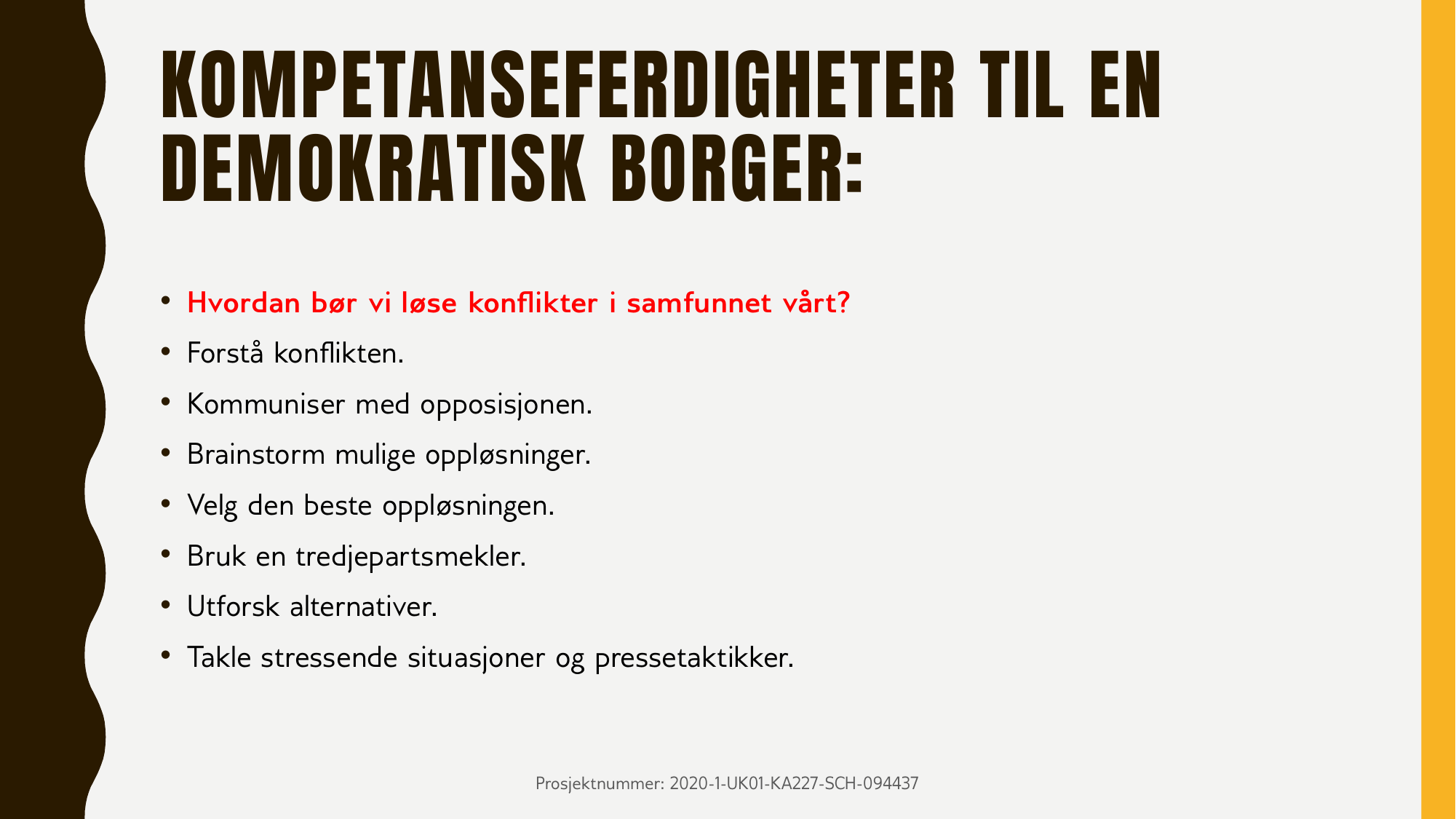

# Kompetanseferdigheter til en demokratisk borger:
Hvordan bør vi løse konflikter i samfunnet vårt?
Forstå konflikten.
Kommuniser med opposisjonen.
Brainstorm mulige oppløsninger.
Velg den beste oppløsningen.
Bruk en tredjepartsmekler.
Utforsk alternativer.
Takle stressende situasjoner og pressetaktikker.

Prosjektnummer: 2020-1-UK01-KA227-SCH-094437